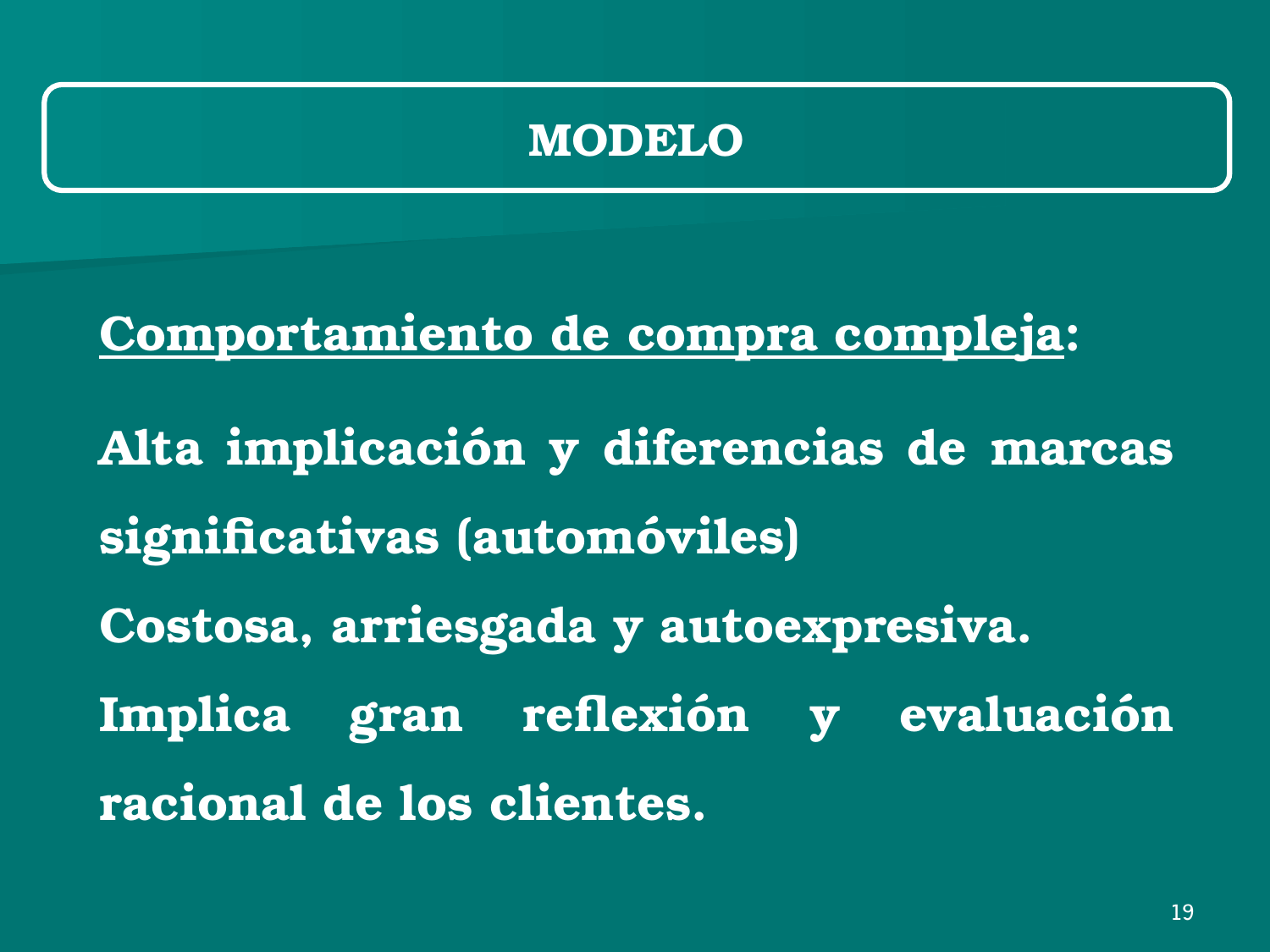

MODELO
Comportamiento de compra compleja:

Alta implicación y diferencias de marcas significativas (automóviles)
Costosa, arriesgada y autoexpresiva.
Implica gran reflexión y evaluación racional de los clientes.
19